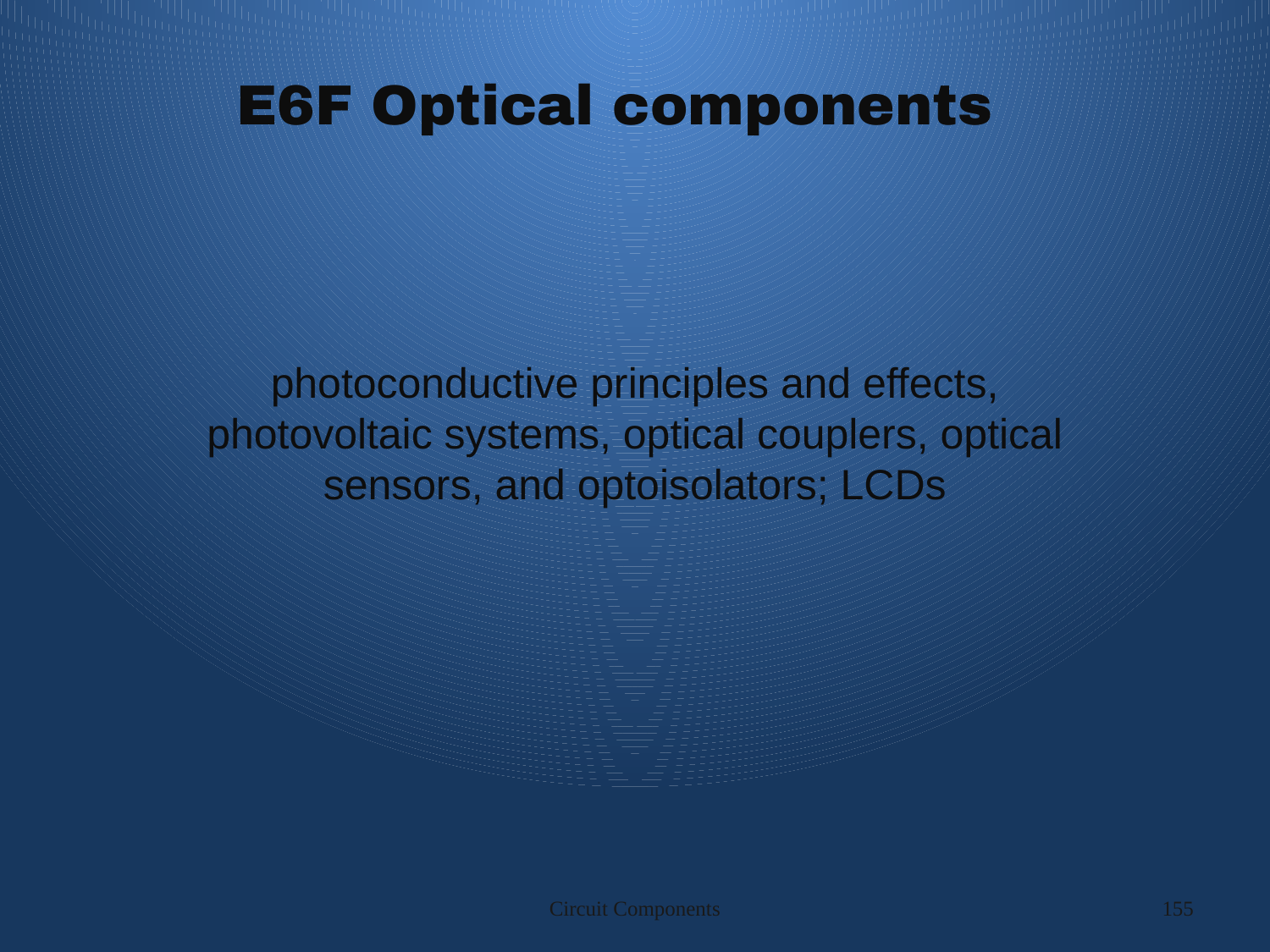

# E6F Optical components
photoconductive principles and effects, photovoltaic systems, optical couplers, optical sensors, and optoisolators; LCDs
Circuit Components
155